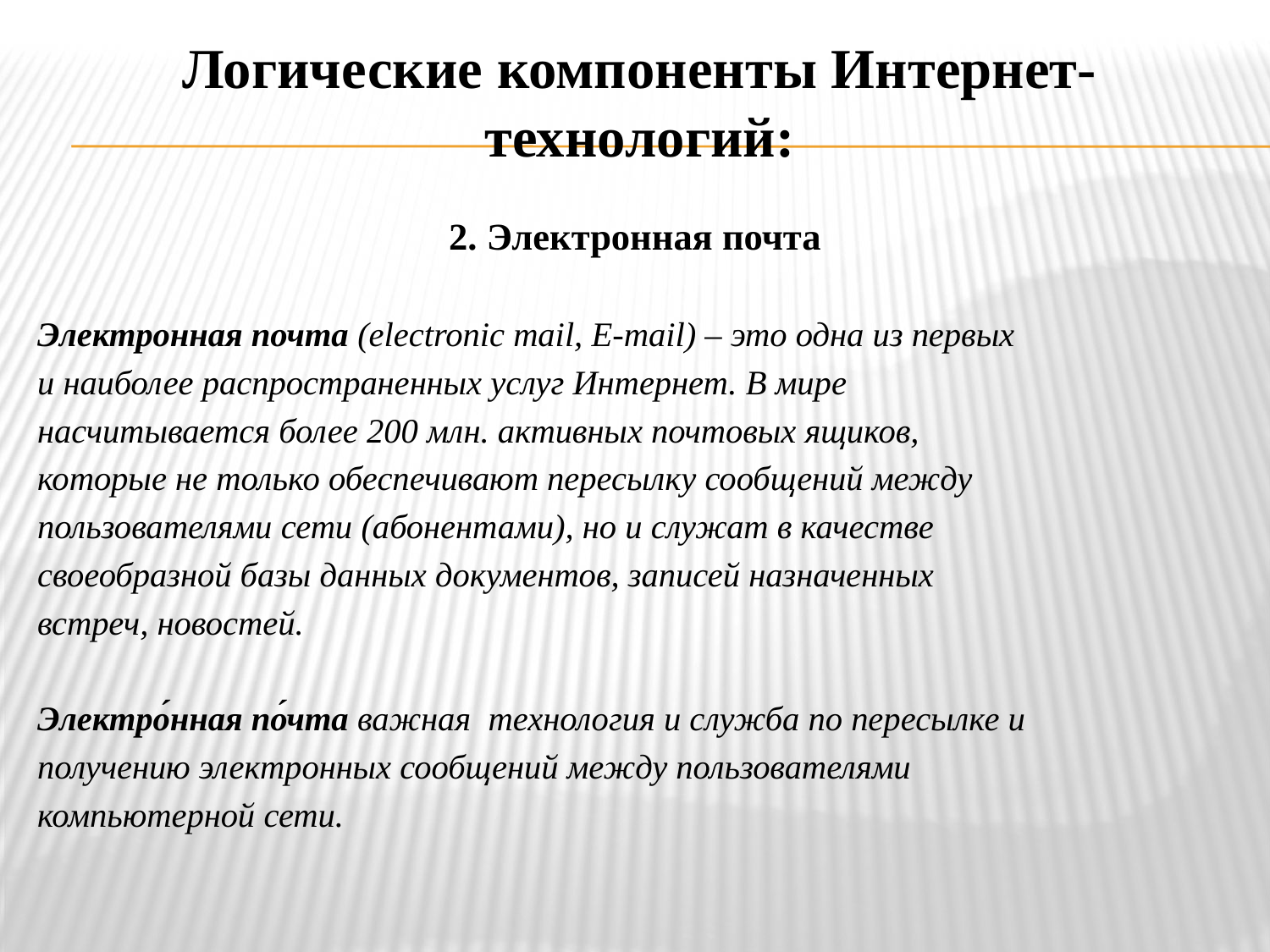

Логические компоненты Интернет-технологий:
2. Электронная почта

Электронная почта (electronic mail, E-mail) – это одна из первых
и наиболее распространенных услуг Интернет. В мире
насчитывается более 200 млн. активных почтовых ящиков,
которые не только обеспечивают пересылку сообщений между
пользователями сети (абонентами), но и служат в качестве
своеобразной базы данных документов, записей назначенных
встреч, новостей.

Электро́нная по́чта важная  технология и служба по пересылке и
получению электронных сообщений между пользователями
компьютерной сети.